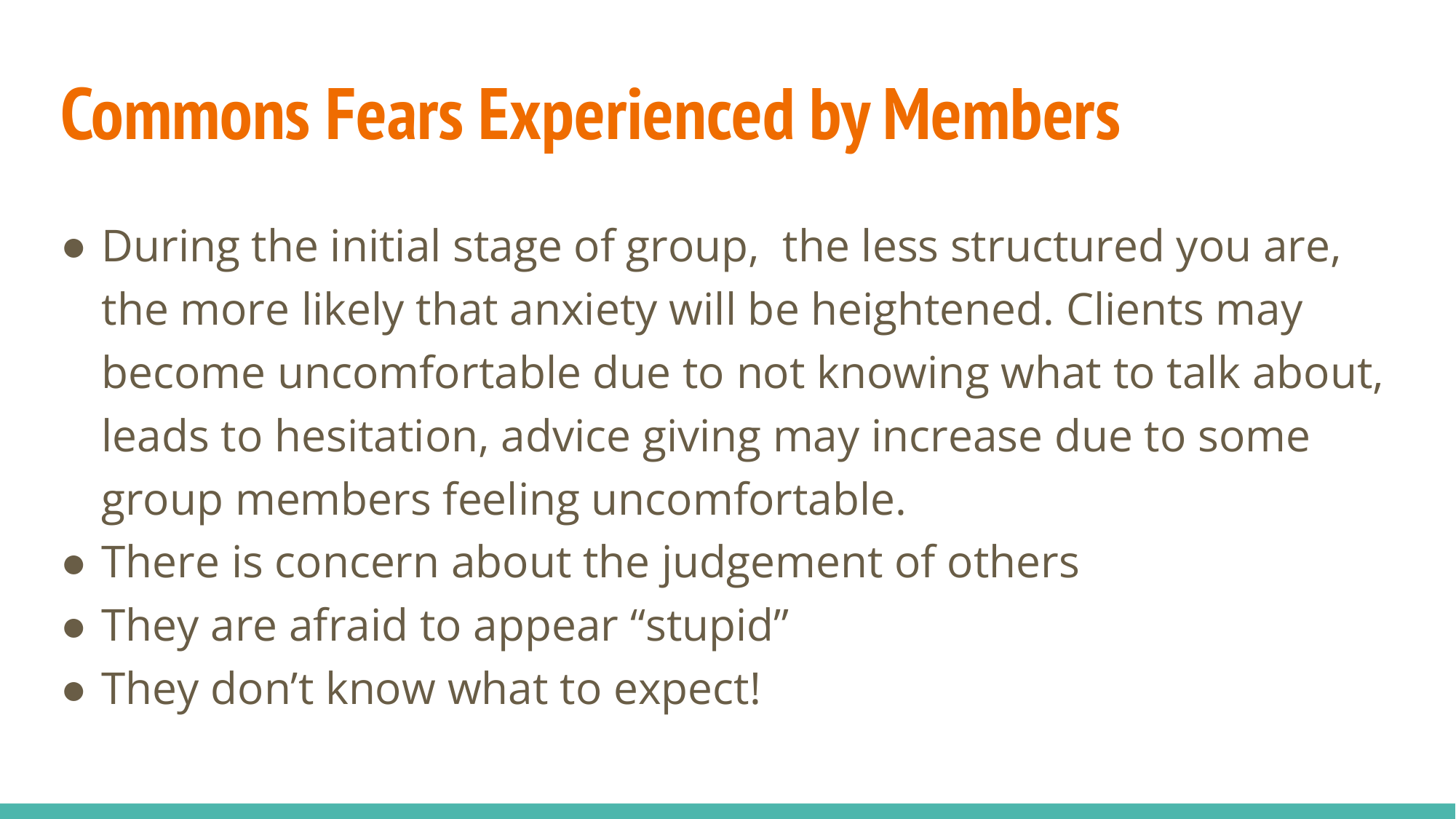

# Commons Fears Experienced by Members
During the initial stage of group,  the less structured you are, the more likely that anxiety will be heightened. Clients may become uncomfortable due to not knowing what to talk about, leads to hesitation, advice giving may increase due to some group members feeling uncomfortable.
There is concern about the judgement of others
They are afraid to appear “stupid”
They don’t know what to expect!